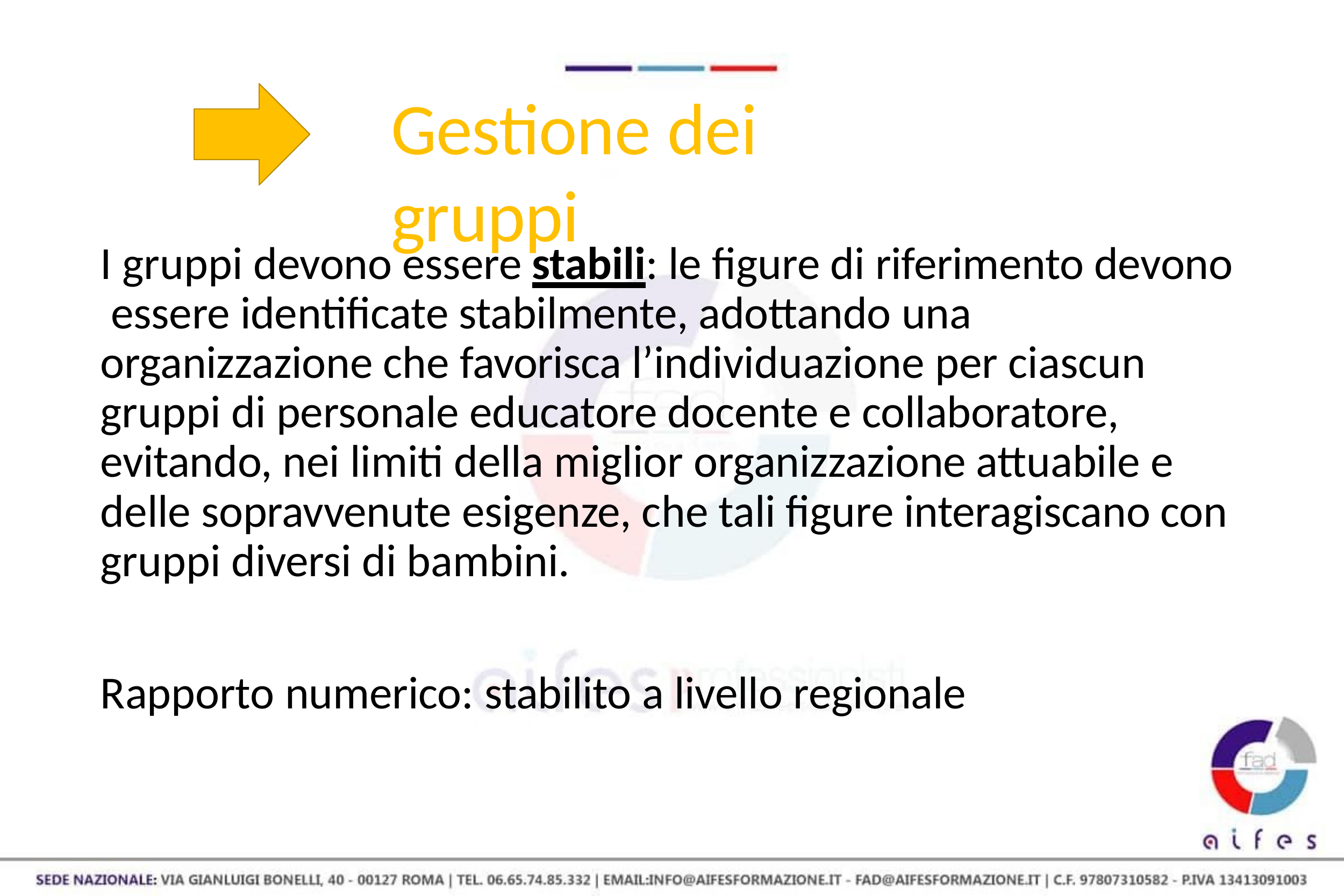

# Gestione dei gruppi

I gruppi devono essere stabili: le figure di riferimento devono  essere identificate stabilmente, adottando una  organizzazione che favorisca l’individuazione per ciascun  gruppi di personale educatore docente e collaboratore,  evitando, nei limiti della miglior organizzazione attuabile e  delle sopravvenute esigenze, che tali figure interagiscano con  gruppi diversi di bambini.

Rapporto numerico: stabilito a livello regionale